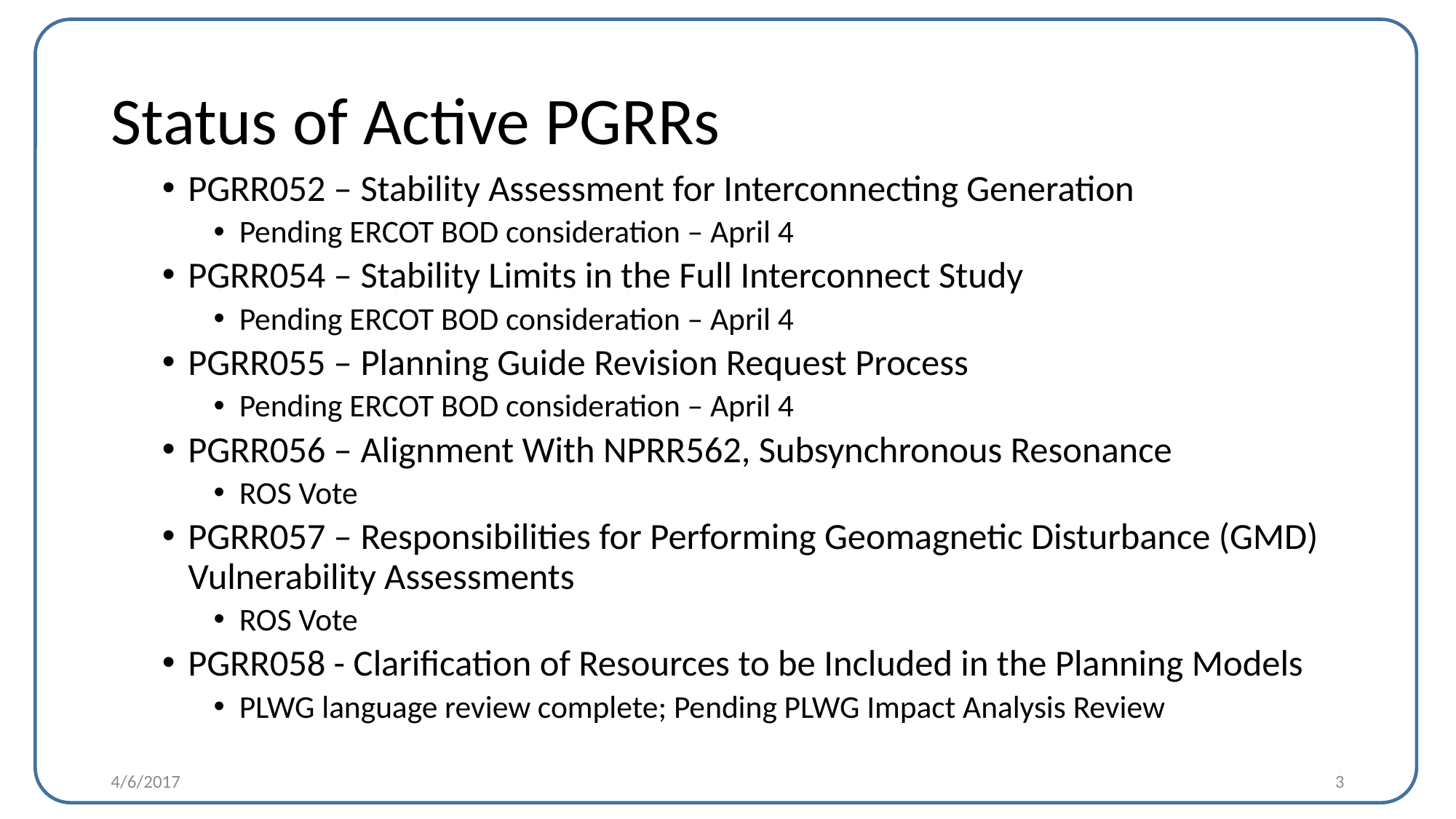

# Status of Active PGRRs
PGRR052 – Stability Assessment for Interconnecting Generation
Pending ERCOT BOD consideration – April 4
PGRR054 – Stability Limits in the Full Interconnect Study
Pending ERCOT BOD consideration – April 4
PGRR055 – Planning Guide Revision Request Process
Pending ERCOT BOD consideration – April 4
PGRR056 – Alignment With NPRR562, Subsynchronous Resonance
ROS Vote
PGRR057 – Responsibilities for Performing Geomagnetic Disturbance (GMD) Vulnerability Assessments
ROS Vote
PGRR058 - Clarification of Resources to be Included in the Planning Models
PLWG language review complete; Pending PLWG Impact Analysis Review

4/6/2017
3